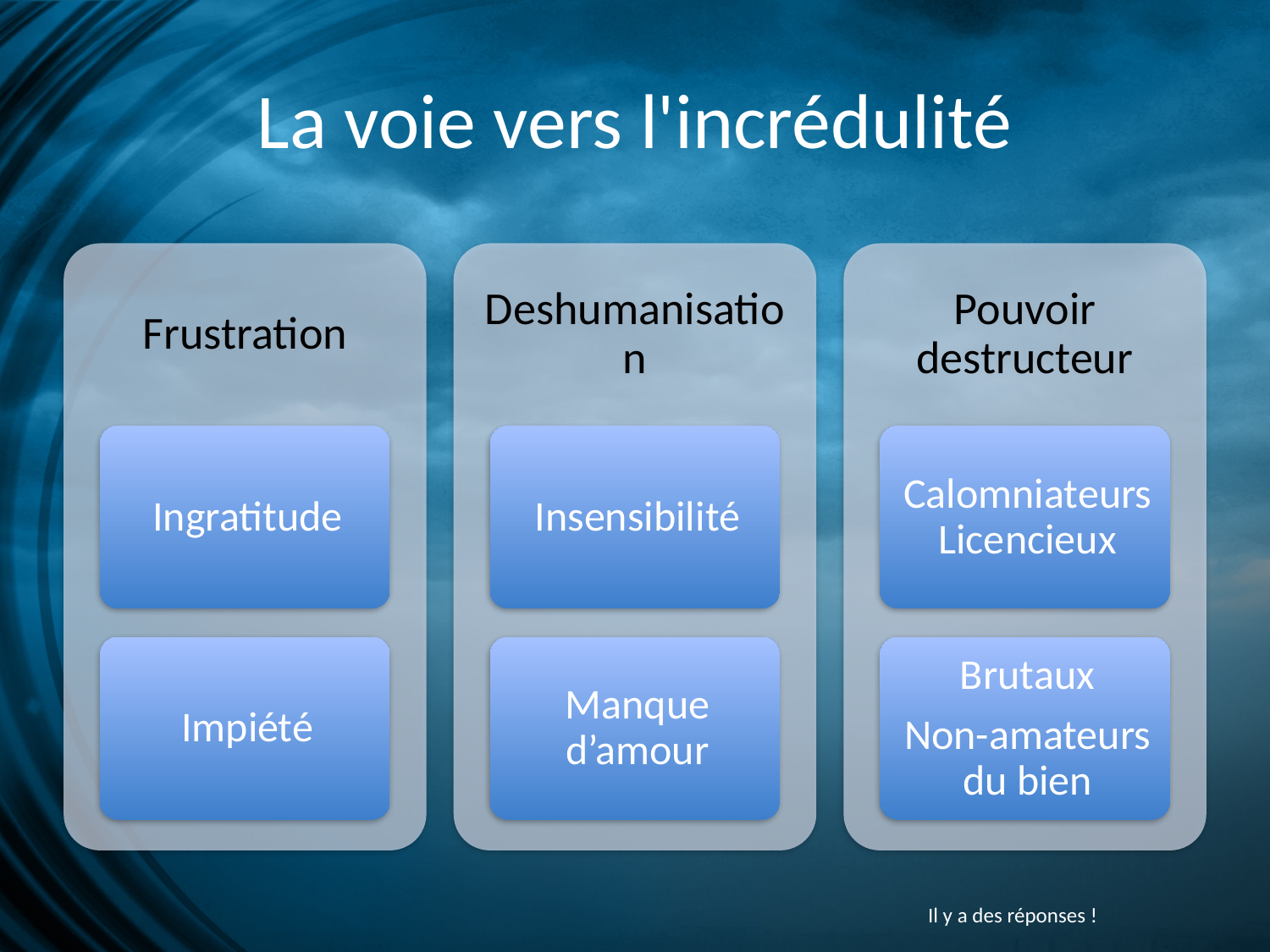

# La voie vers l'incrédulité
Frustration
Ingratitude
Impiété
Deshumanisation
Insensibilité
Manque d’amour
Pouvoir destructeur
Calomniateurs Licencieux
Brutaux
Non-amateurs du bien
Il y a des réponses !